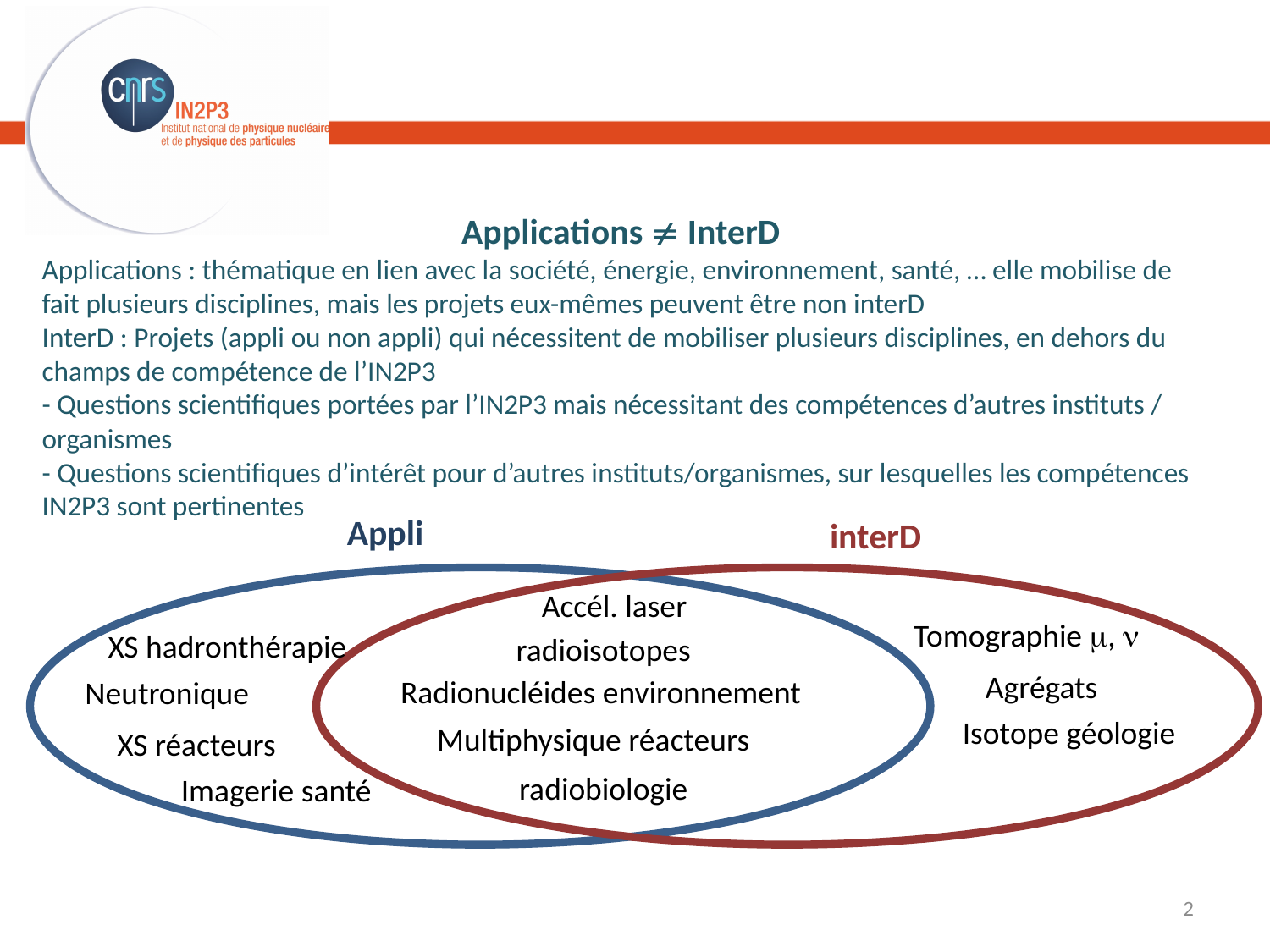

Applications ≠ InterD
Applications : thématique en lien avec la société, énergie, environnement, santé, … elle mobilise de fait plusieurs disciplines, mais les projets eux-mêmes peuvent être non interD
InterD : Projets (appli ou non appli) qui nécessitent de mobiliser plusieurs disciplines, en dehors du champs de compétence de l’IN2P3
- Questions scientifiques portées par l’IN2P3 mais nécessitant des compétences d’autres instituts / organismes
- Questions scientifiques d’intérêt pour d’autres instituts/organismes, sur lesquelles les compétences IN2P3 sont pertinentes
Appli
interD

Accél. laser
Tomographie μ, ν
XS hadronthérapie
radioisotopes
Agrégats
Radionucléides environnement
Neutronique
Isotope géologie
Multiphysique réacteurs
XS réacteurs
radiobiologie
Imagerie santé
2